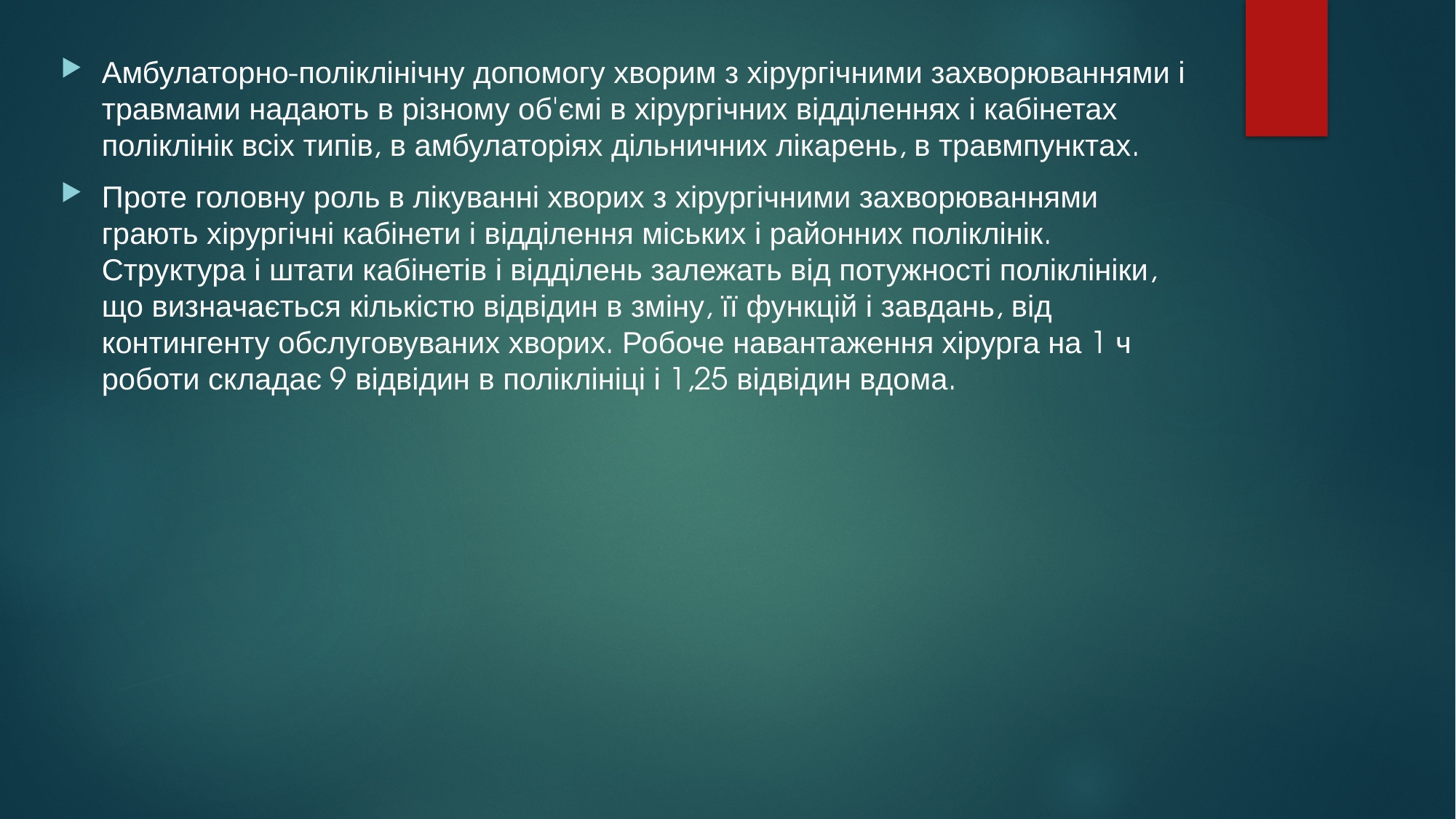

Амбулаторно-поліклінічну допомогу хворим з хірургічними захворюваннями і травмами надають в різному об'ємі в хірургічних відділеннях і кабінетах поліклінік всіх типів, в амбулаторіях дільничних лікарень, в травмпунктах.
Проте головну роль в лікуванні хворих з хірургічними захворюваннями грають хірургічні кабінети і відділення міських і районних поліклінік. Структура і штати кабінетів і відділень залежать від потужності поліклініки, що визначається кількістю відвідин в зміну, її функцій і завдань, від контингенту обслуговуваних хворих. Робоче навантаження хірурга на 1 ч роботи складає 9 відвідин в поліклініці і 1,25 відвідин вдома.